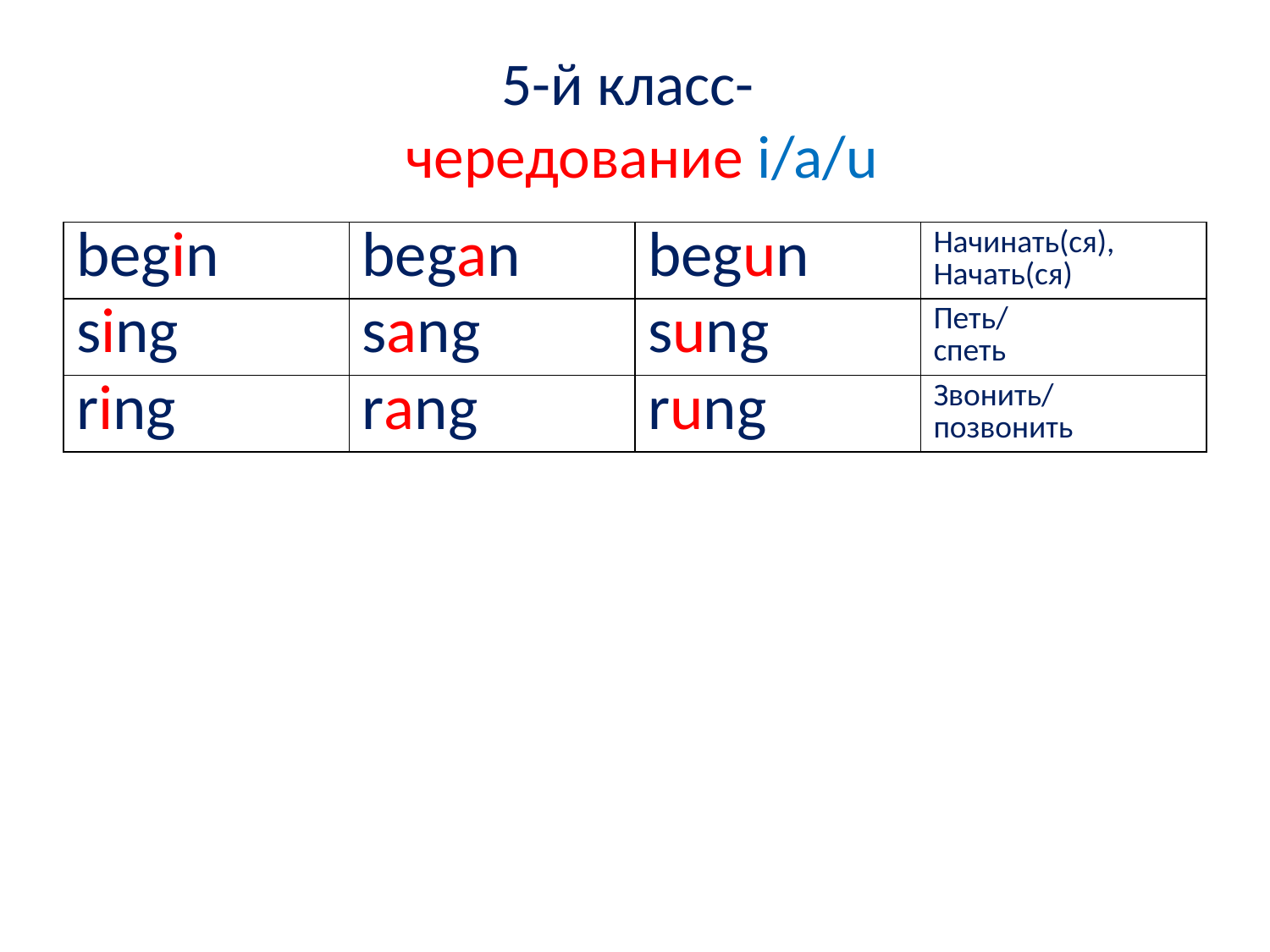

# 5-й класс- чередование i/a/u
| begin | began | begun | Начинать(ся), Начать(ся) |
| --- | --- | --- | --- |
| sing | sang | sung | Петь/ спеть |
| ring | rang | rung | Звонить/ позвонить |